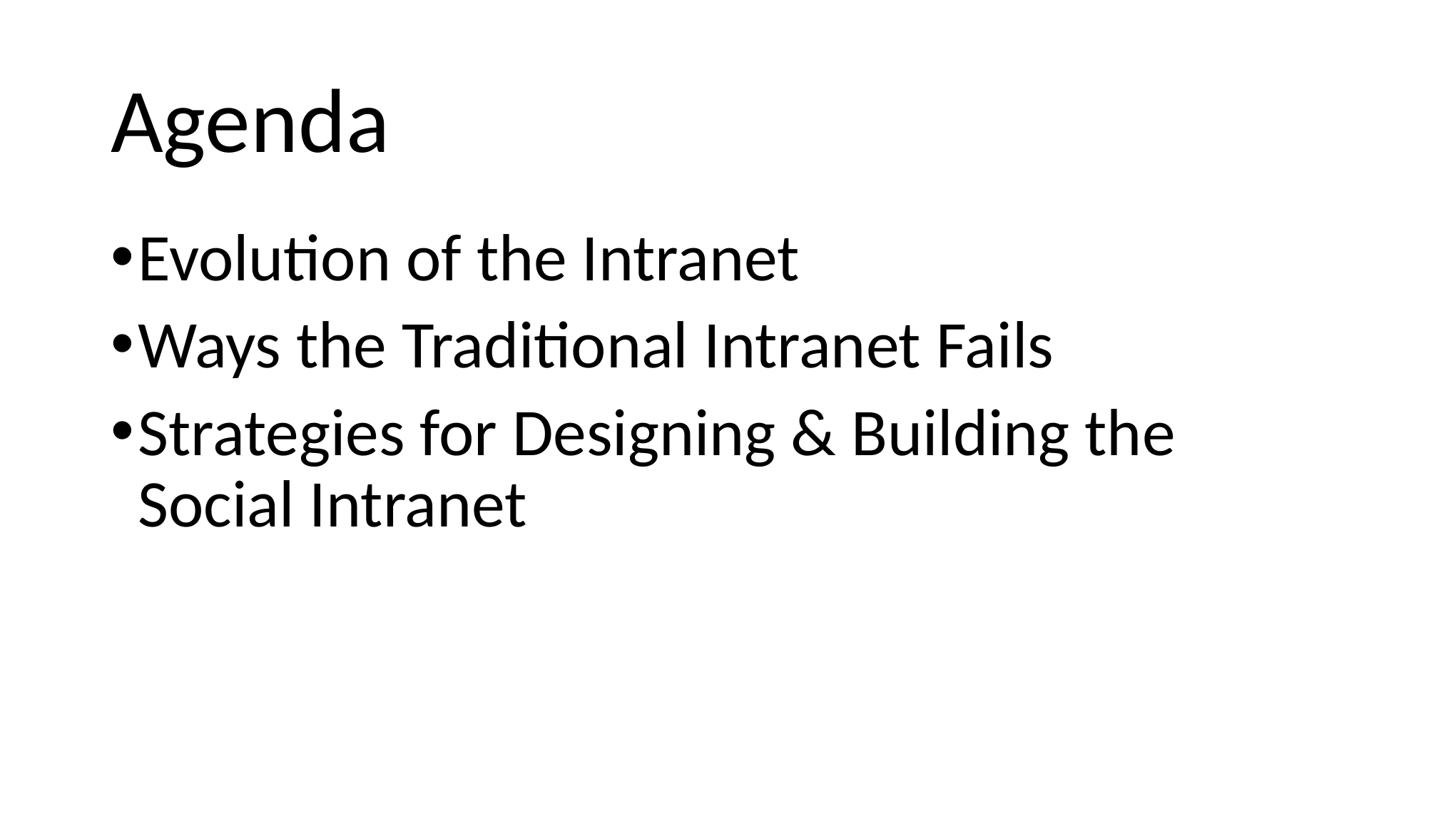

# Agenda
Evolution of the Intranet
Ways the Traditional Intranet Fails
Strategies for Designing & Building the Social Intranet